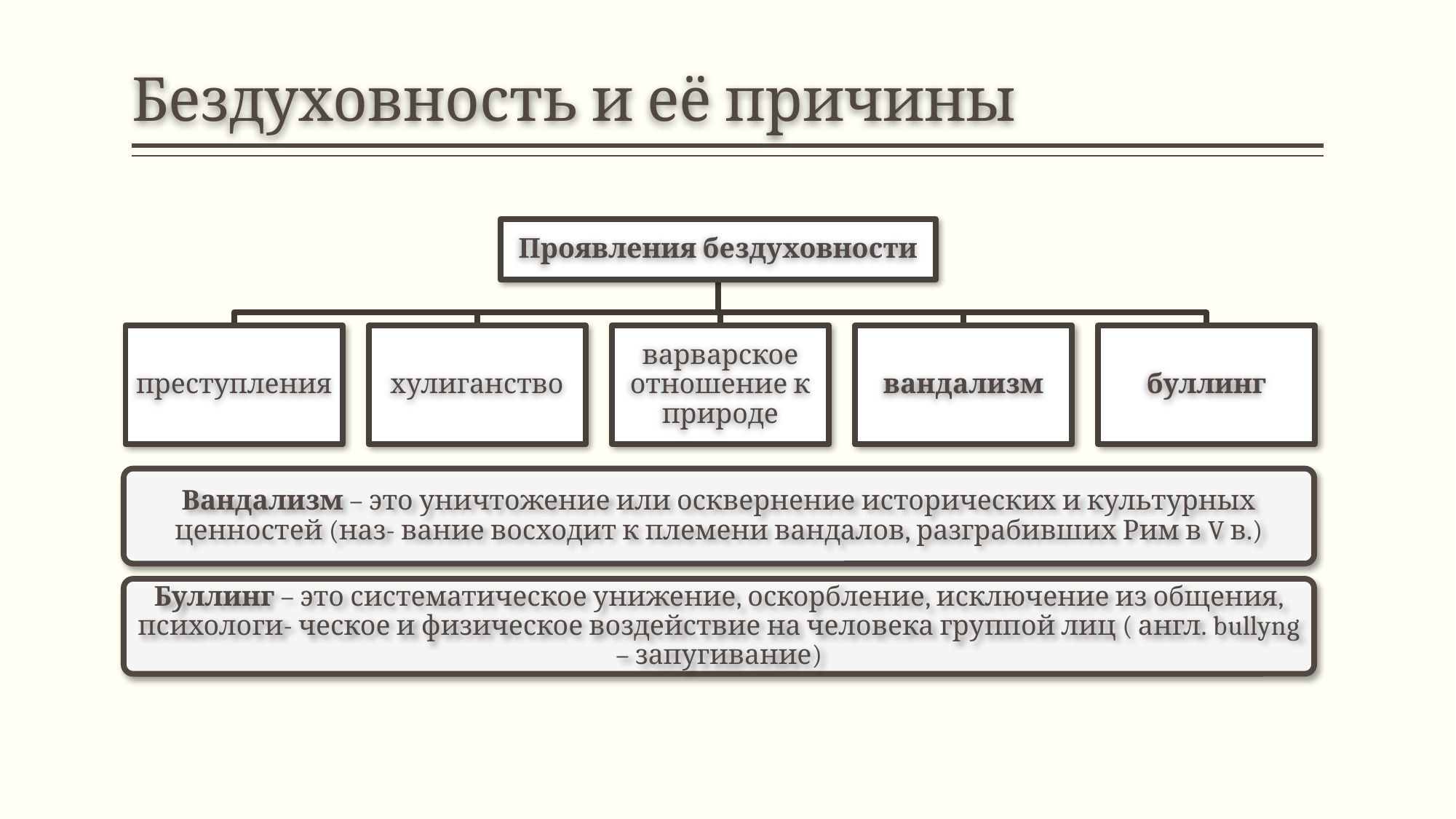

# Бездуховность и её причины

Проявления бездуховности

преступления

хулиганство

варварское отношение к природе

вандализм

буллинг

Вандализм – это уничтожение или осквернение исторических и культурных ценностей (наз- вание восходит к племени вандалов, разграбивших Рим в V в.)

Буллинг – это систематическое унижение, оскорбление, исключение из общения, психологи- ческое и физическое воздействие на человека группой лиц ( англ. bullyng – запугивание)